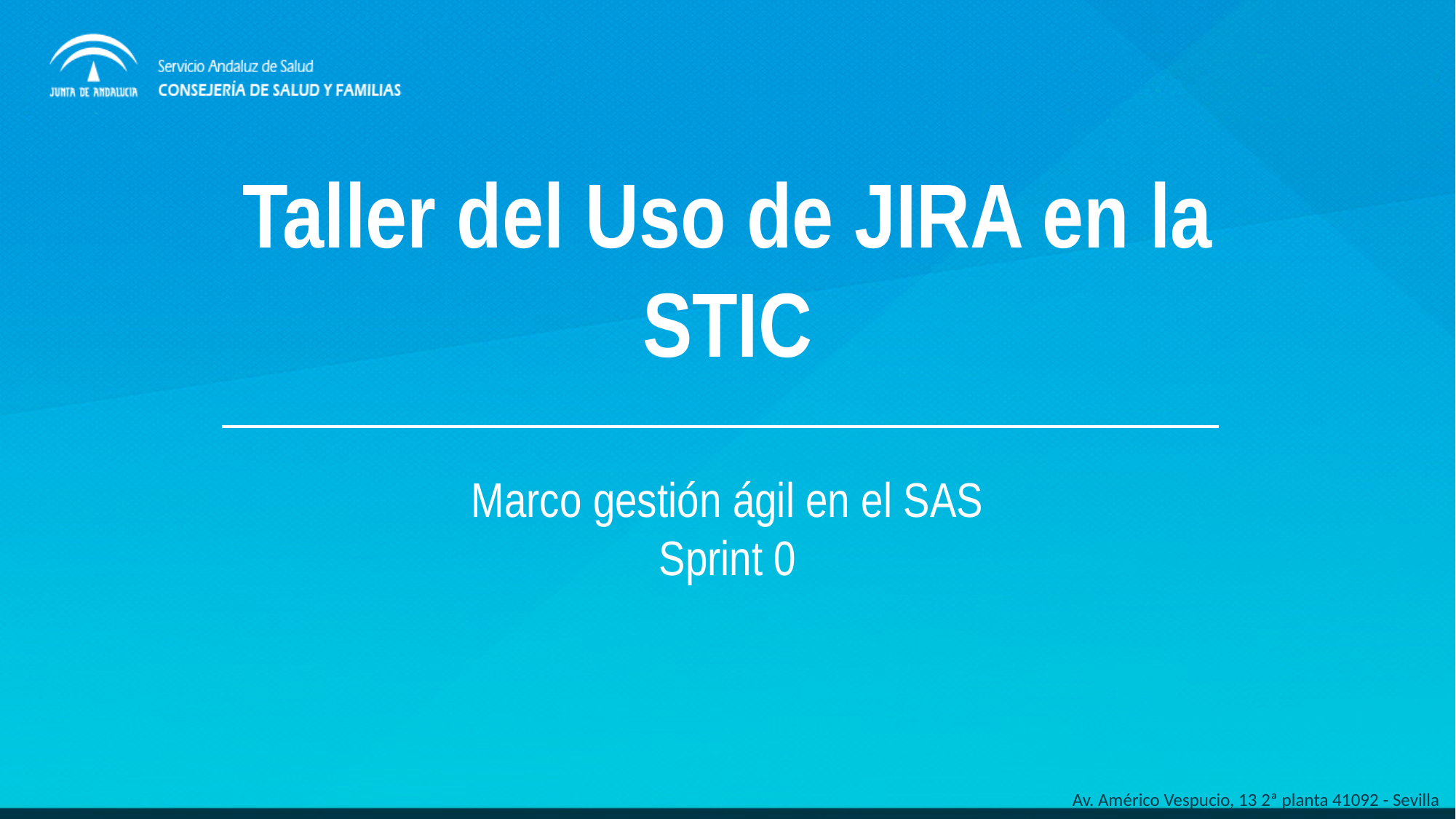

# Taller del Uso de JIRA en la STIC
Marco gestión ágil en el SAS
Sprint 0